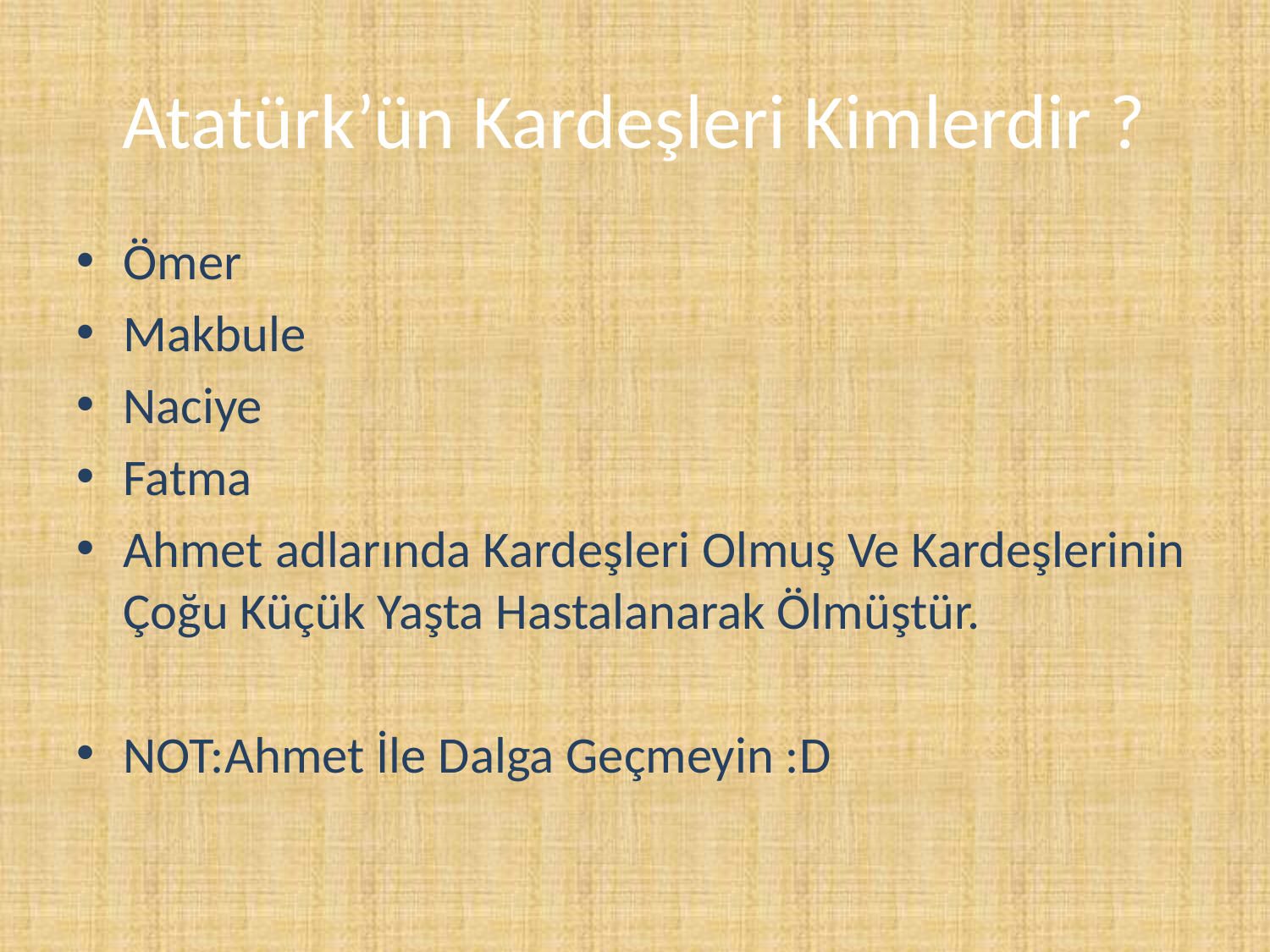

# Atatürk’ün Kardeşleri Kimlerdir ?
Ömer
Makbule
Naciye
Fatma
Ahmet adlarında Kardeşleri Olmuş Ve Kardeşlerinin Çoğu Küçük Yaşta Hastalanarak Ölmüştür.

NOT:Ahmet İle Dalga Geçmeyin :D